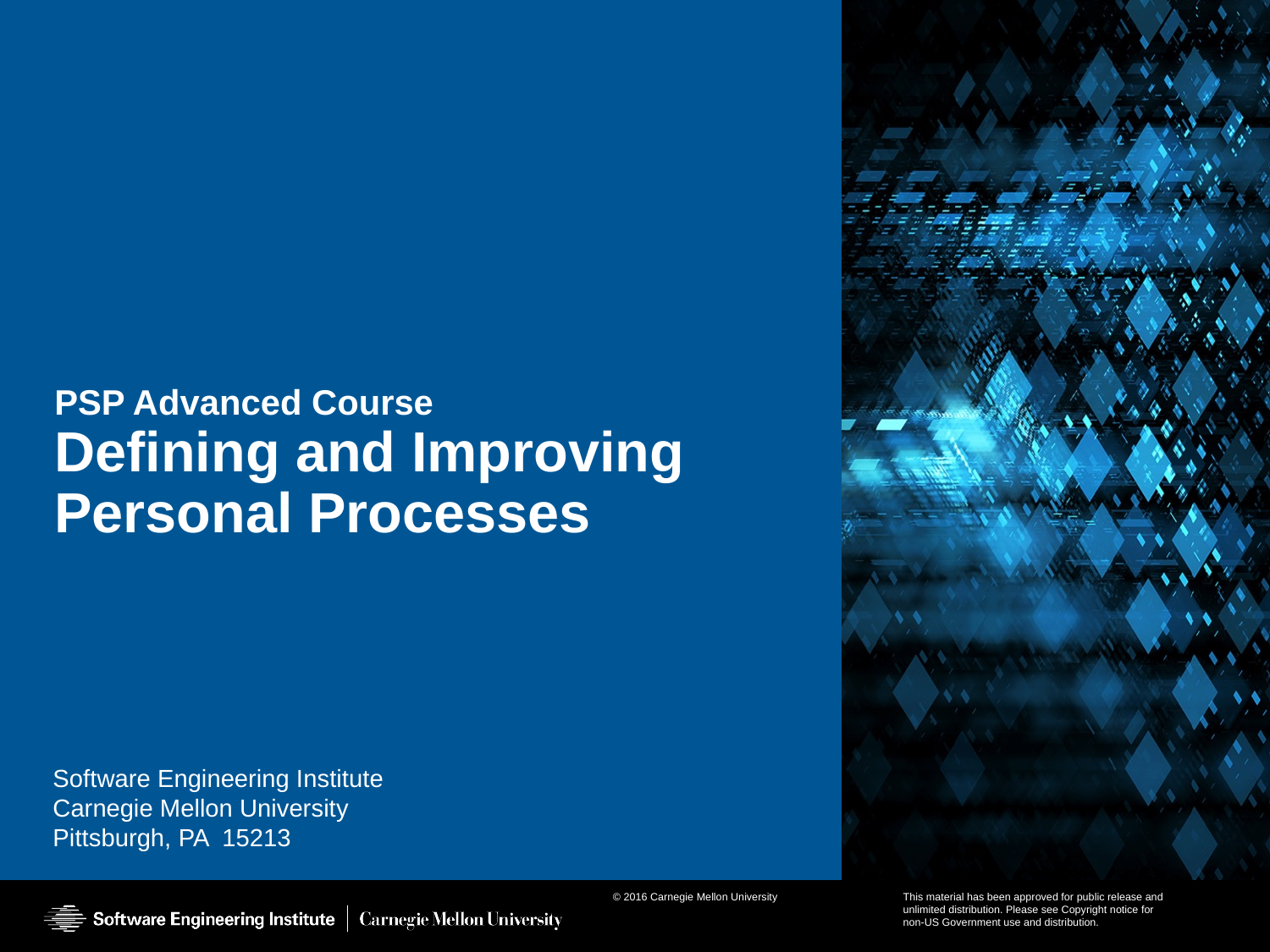

# PSP Advanced Course Defining and Improving Personal Processes